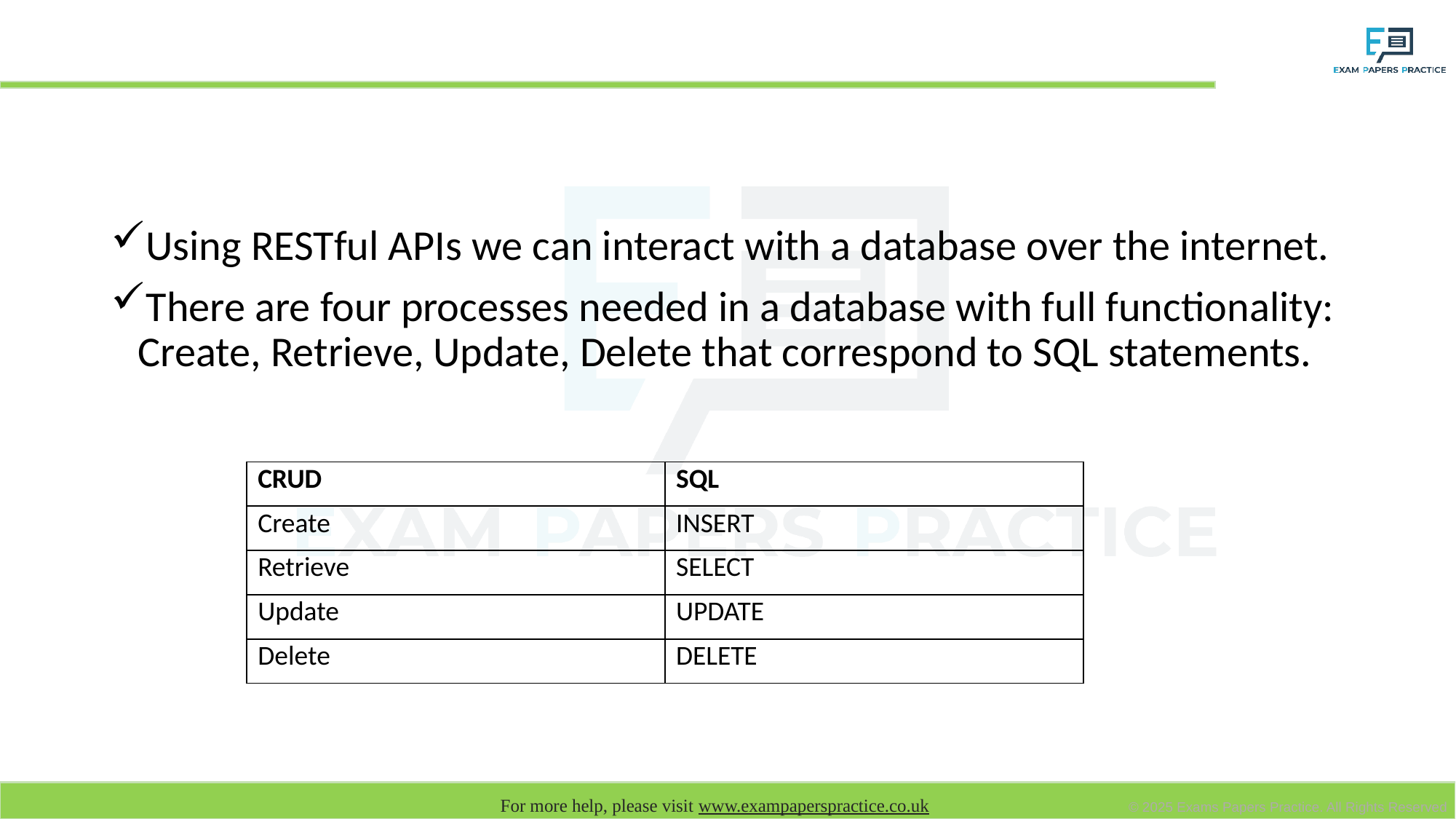

# CRUD
Using RESTful APIs we can interact with a database over the internet.
There are four processes needed in a database with full functionality: Create, Retrieve, Update, Delete that correspond to SQL statements.

| CRUD | SQL |
| --- | --- |
| Create | INSERT |
| Retrieve | SELECT |
| Update | UPDATE |
| Delete | DELETE |